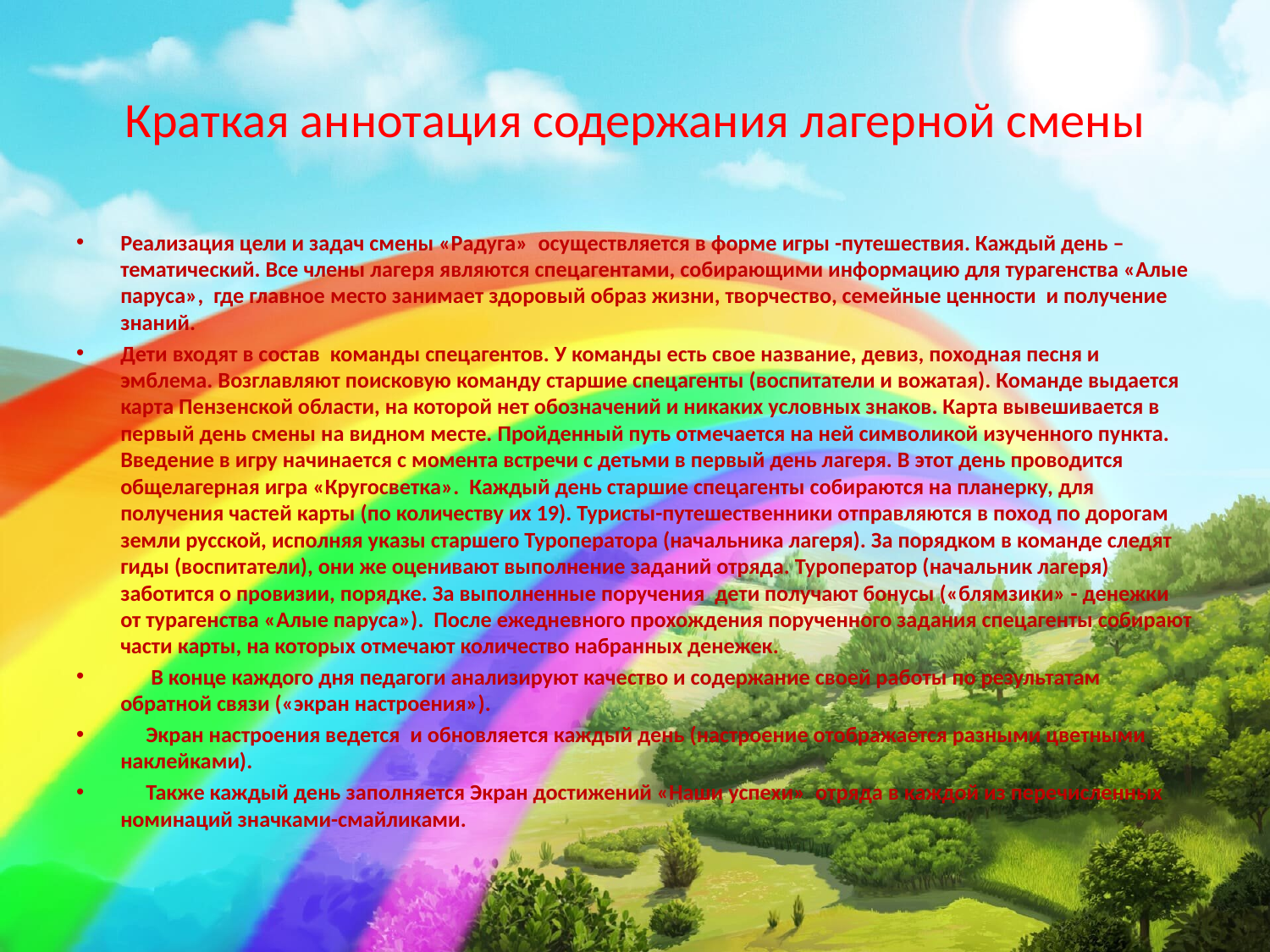

# Краткая аннотация содержания лагерной смены
Реализация цели и задач смены «Радуга»  осуществляется в форме игры -путешествия. Каждый день – тематический. Все члены лагеря являются спецагентами, собирающими информацию для турагенства «Алые паруса»,  где главное место занимает здоровый образ жизни, творчество, семейные ценности  и получение знаний.
Дети входят в состав  команды спецагентов. У команды есть свое название, девиз, походная песня и эмблема. Возглавляют поисковую команду старшие спецагенты (воспитатели и вожатая). Команде выдается карта Пензенской области, на которой нет обозначений и никаких условных знаков. Карта вывешивается в первый день смены на видном месте. Пройденный путь отмечается на ней символикой изученного пункта. Введение в игру начинается с момента встречи с детьми в первый день лагеря. В этот день проводится общелагерная игра «Кругосветка».  Каждый день старшие спецагенты собираются на планерку, для получения частей карты (по количеству их 19). Туристы-путешественники отправляются в поход по дорогам земли русской, исполняя указы старшего Туроператора (начальника лагеря). За порядком в команде следят гиды (воспитатели), они же оценивают выполнение заданий отряда. Туроператор (начальник лагеря) заботится о провизии, порядке. За выполненные поручения  дети получают бонусы («блямзики» - денежки от турагенства «Алые паруса»).  После ежедневного прохождения порученного задания спецагенты собирают части карты, на которых отмечают количество набранных денежек.
      В конце каждого дня педагоги анализируют качество и содержание своей работы по результатам обратной связи («экран настроения»).
     Экран настроения ведется  и обновляется каждый день (настроение отображается разными цветными наклейками).
     Также каждый день заполняется Экран достижений «Наши успехи»  отряда в каждой из перечисленных номинаций значками-смайликами.